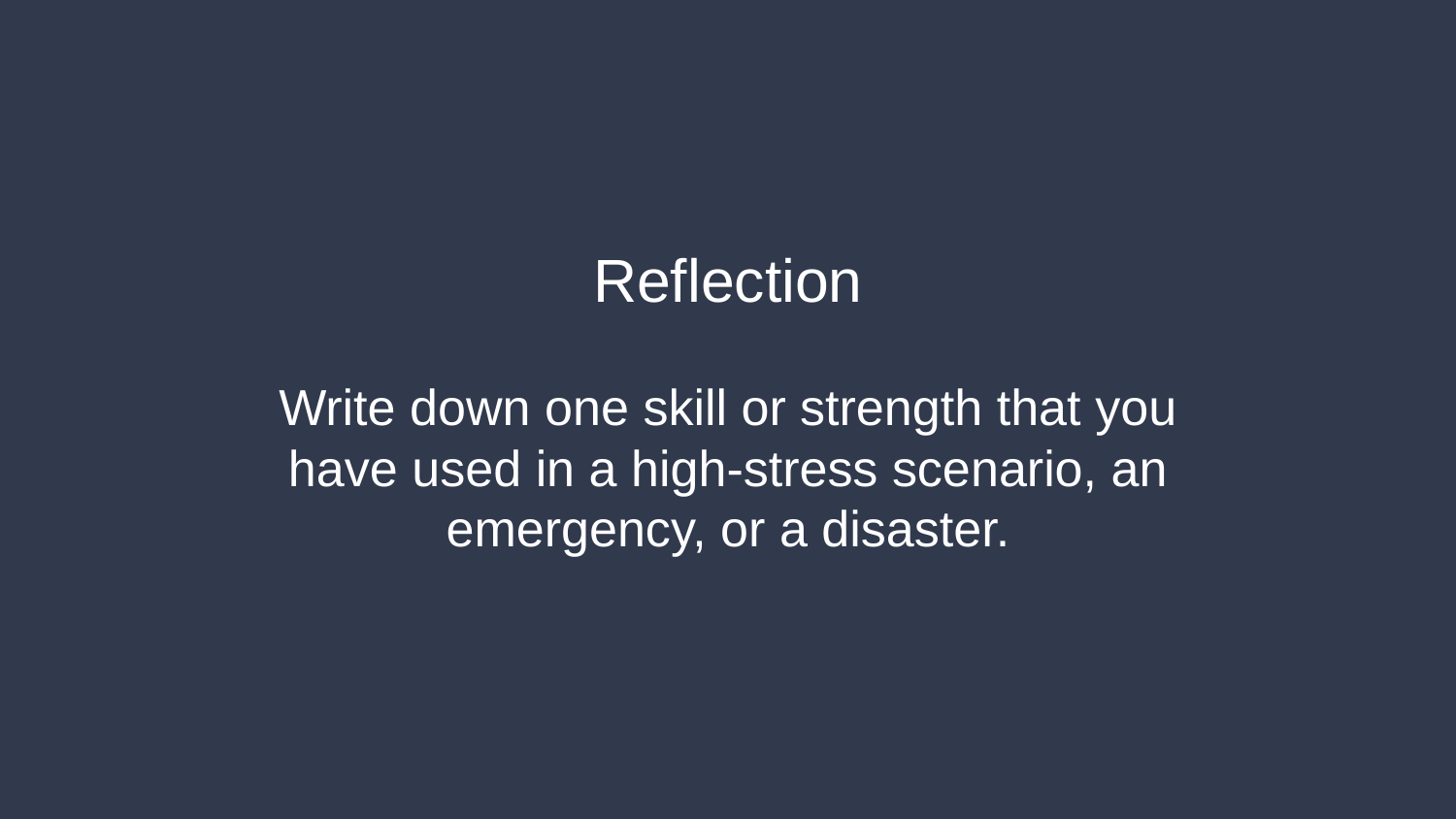

Reflection

Write down one skill or strength that you have used in a high-stress scenario, an emergency, or a disaster.